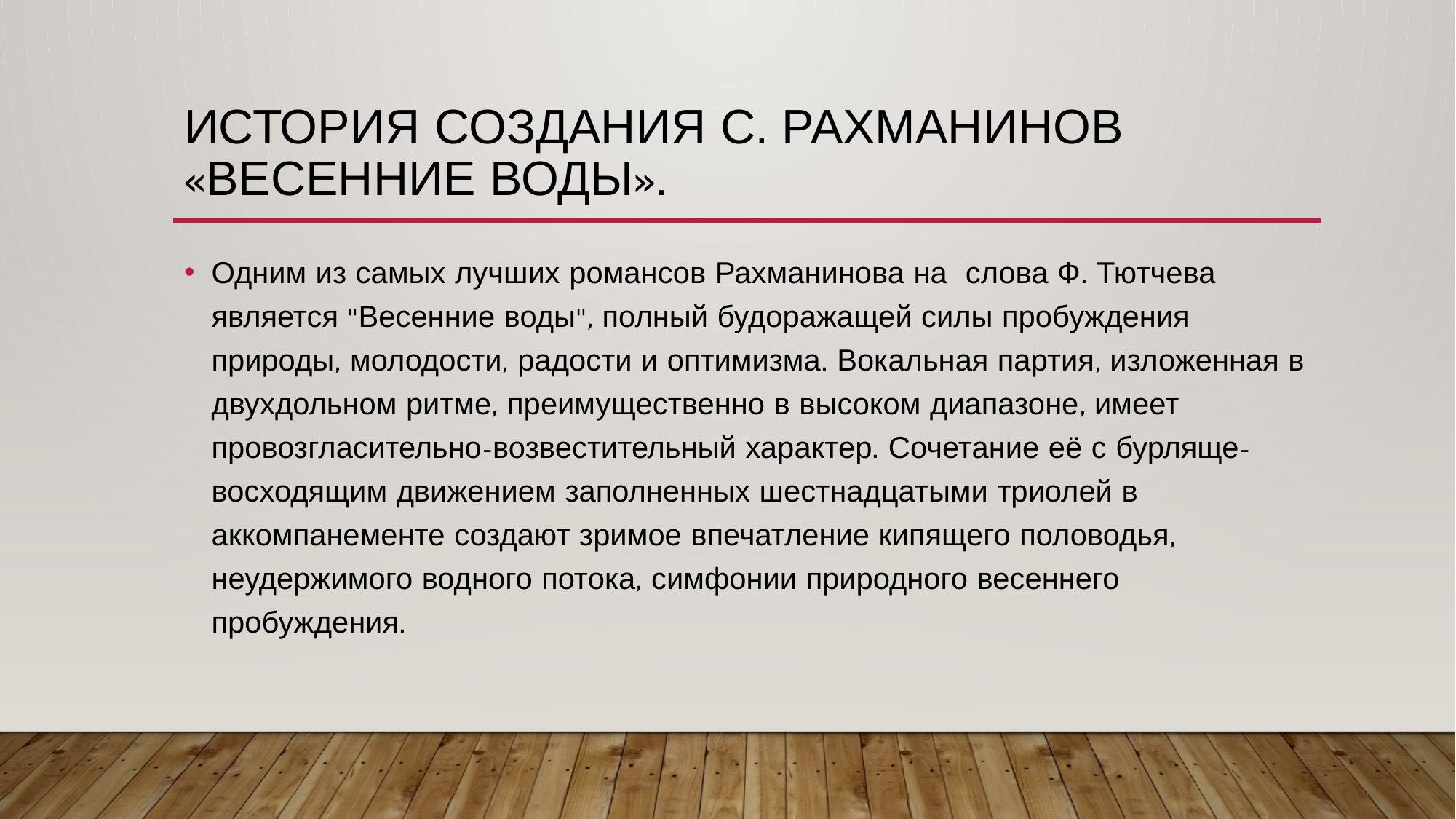

# История создания с. Рахманинов «Весенние воды».
Одним из самых лучших романсов Рахманинова на  слова Ф. Тютчева является "Весенние воды", полный будоражащей силы пробуждения природы, молодости, радости и оптимизма. Вокальная партия, изложенная в двухдольном ритме, преимущественно в высоком диапазоне, имеет провозгласительно-возвестительный характер. Сочетание её с бурляще-восходящим движением заполненных шестнадцатыми триолей в аккомпанементе создают зримое впечатление кипящего половодья, неудержимого водного потока, симфонии природного весеннего пробуждения.